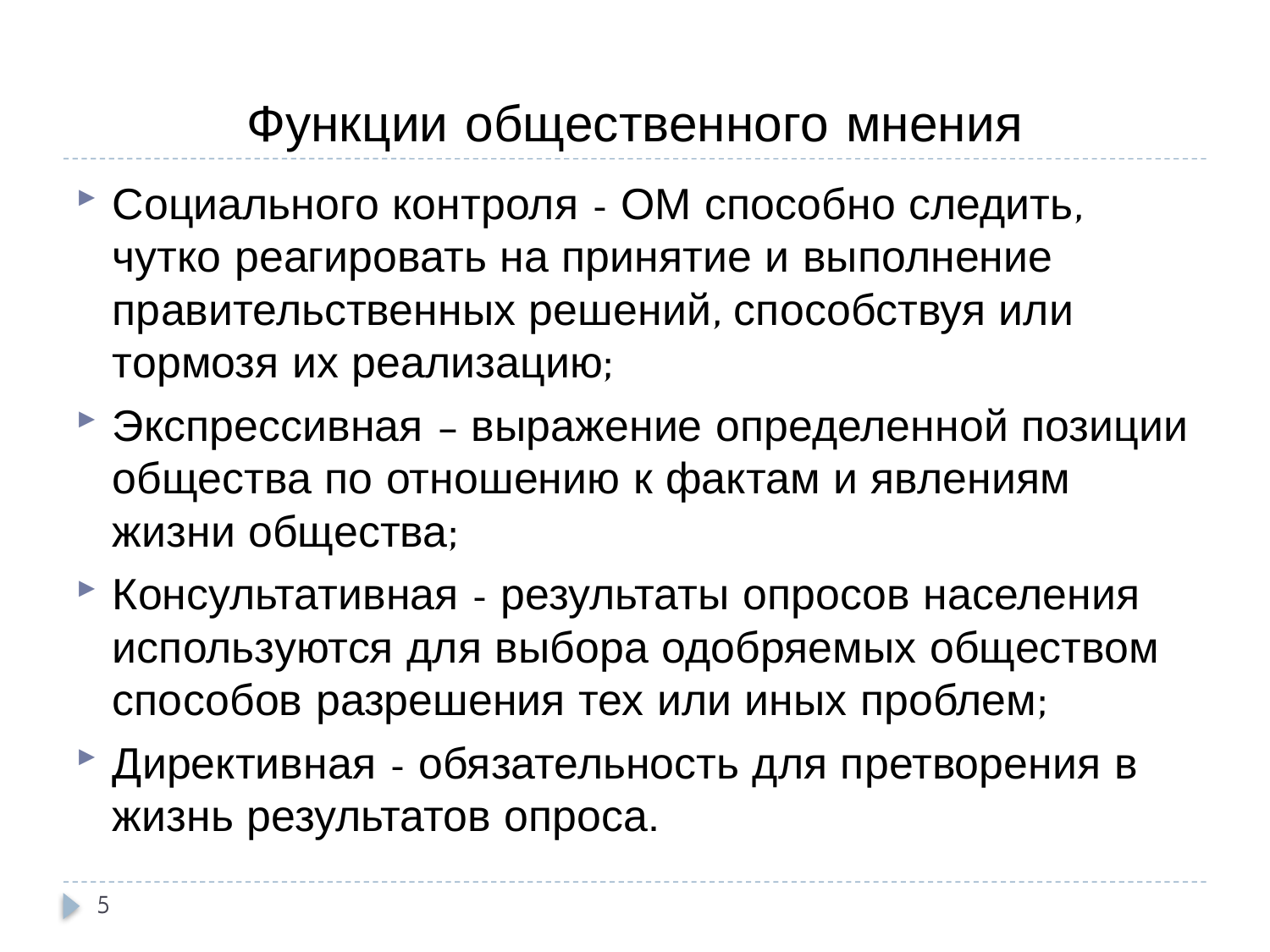

# Функции общественного мнения
Социального контроля - ОМ способно следить, чутко реагировать на принятие и выполнение правительственных решений, способствуя или тормозя их реализацию;
Экспрессивная – выражение определенной позиции общества по отношению к фактам и явлениям жизни общества;
Консультативная - результаты опросов населения используются для выбора одобряемых обществом способов разрешения тех или иных проблем;
Директивная - обязательность для претворения в жизнь результатов опроса.

5